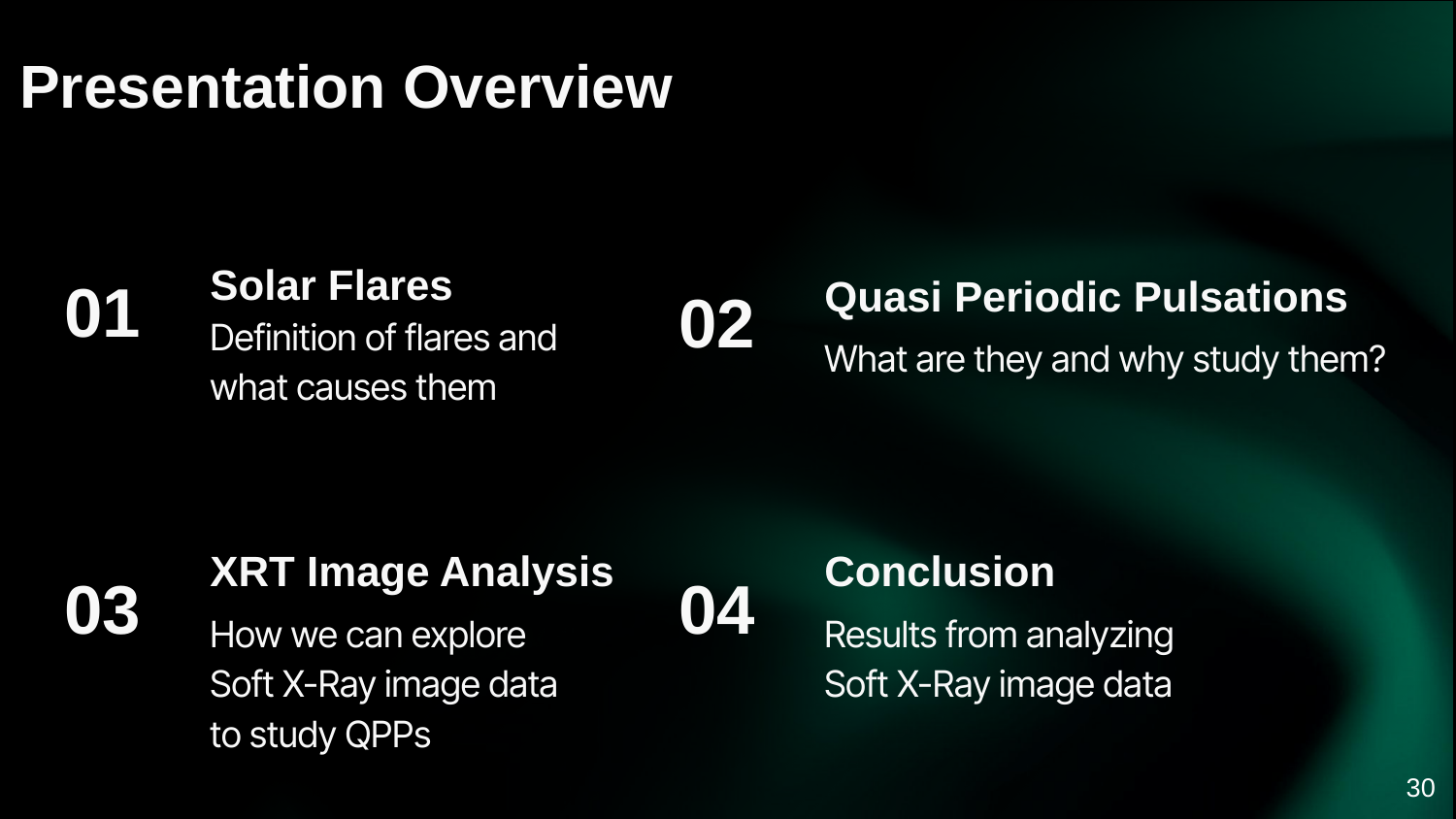

Presentation Overview
01
02
Solar Flares
Quasi Periodic Pulsations
Definition of flares and what causes them
What are they and why study them?
XRT Image Analysis
03
04
Conclusion
How we can explore
Soft X-Ray image data
to study QPPs
Results from analyzing Soft X-Ray image data
30